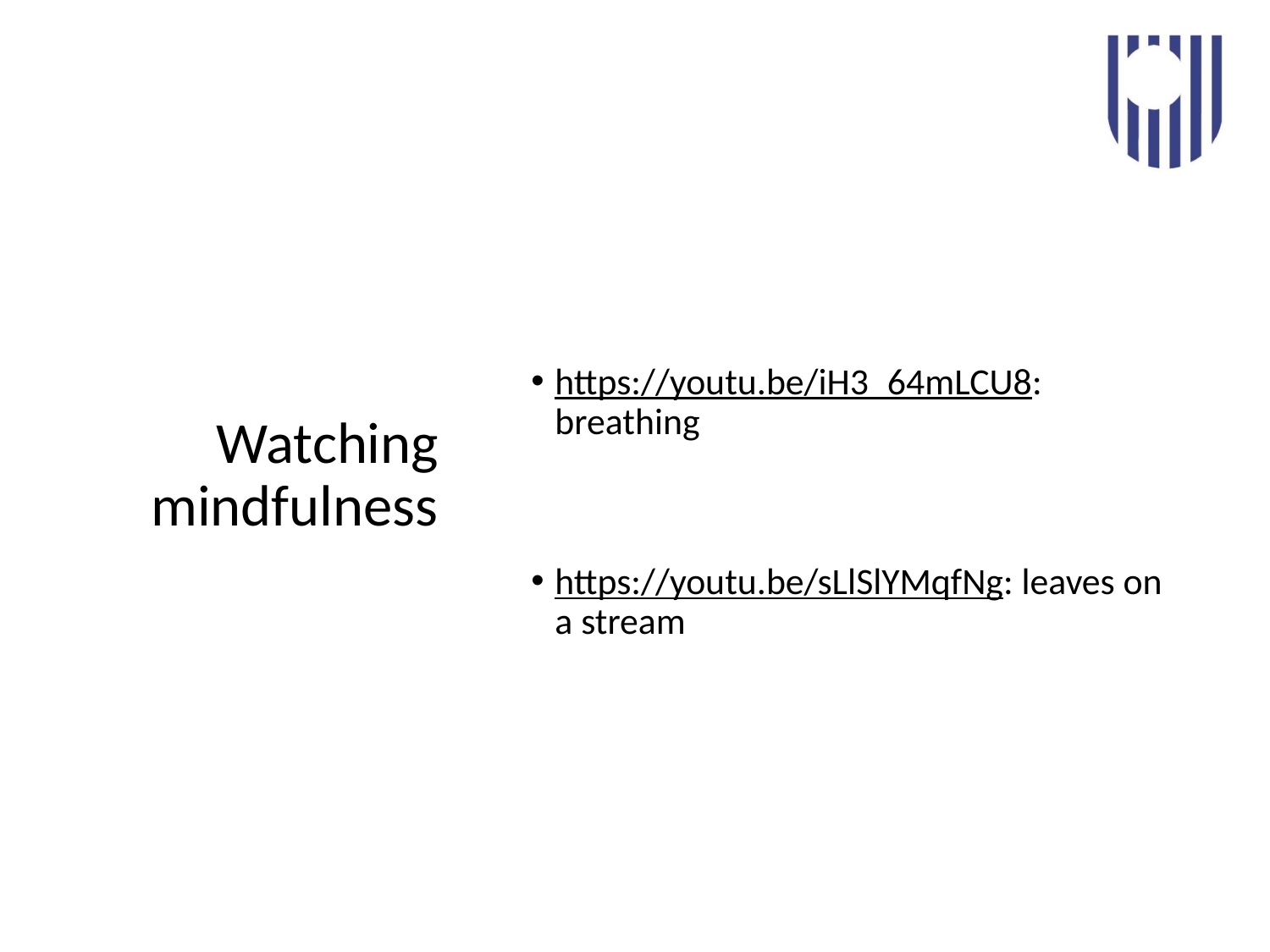

# Watching mindfulness

https://youtu.be/iH3_64mLCU8: breathing

https://youtu.be/sLlSlYMqfNg: leaves on a stream